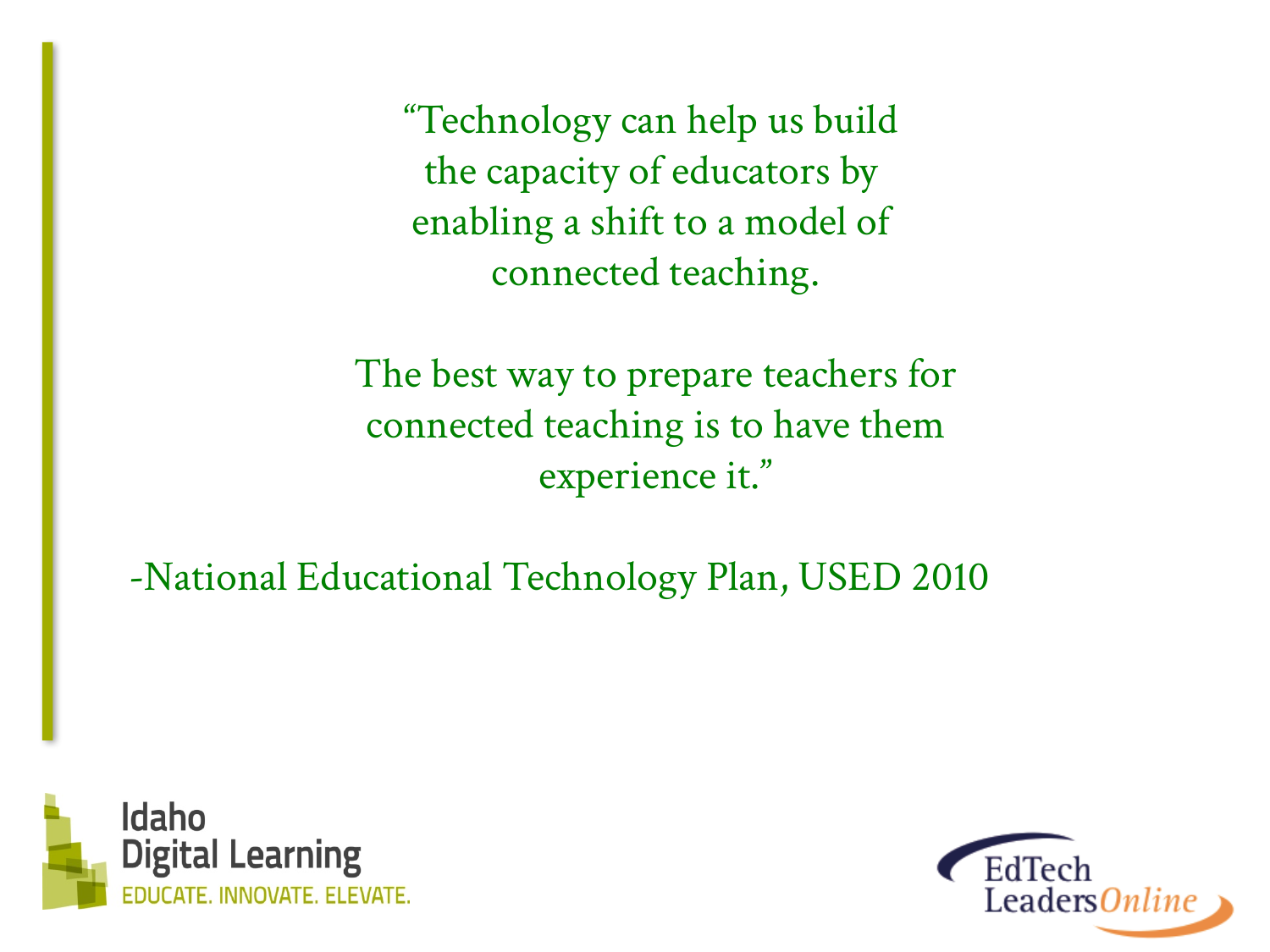

“Technology can help us build
the capacity of educators by
enabling a shift to a model of
connected teaching.

The best way to prepare teachers for
connected teaching is to have them
experience it.”

-National Educational Technology Plan, USED 2010